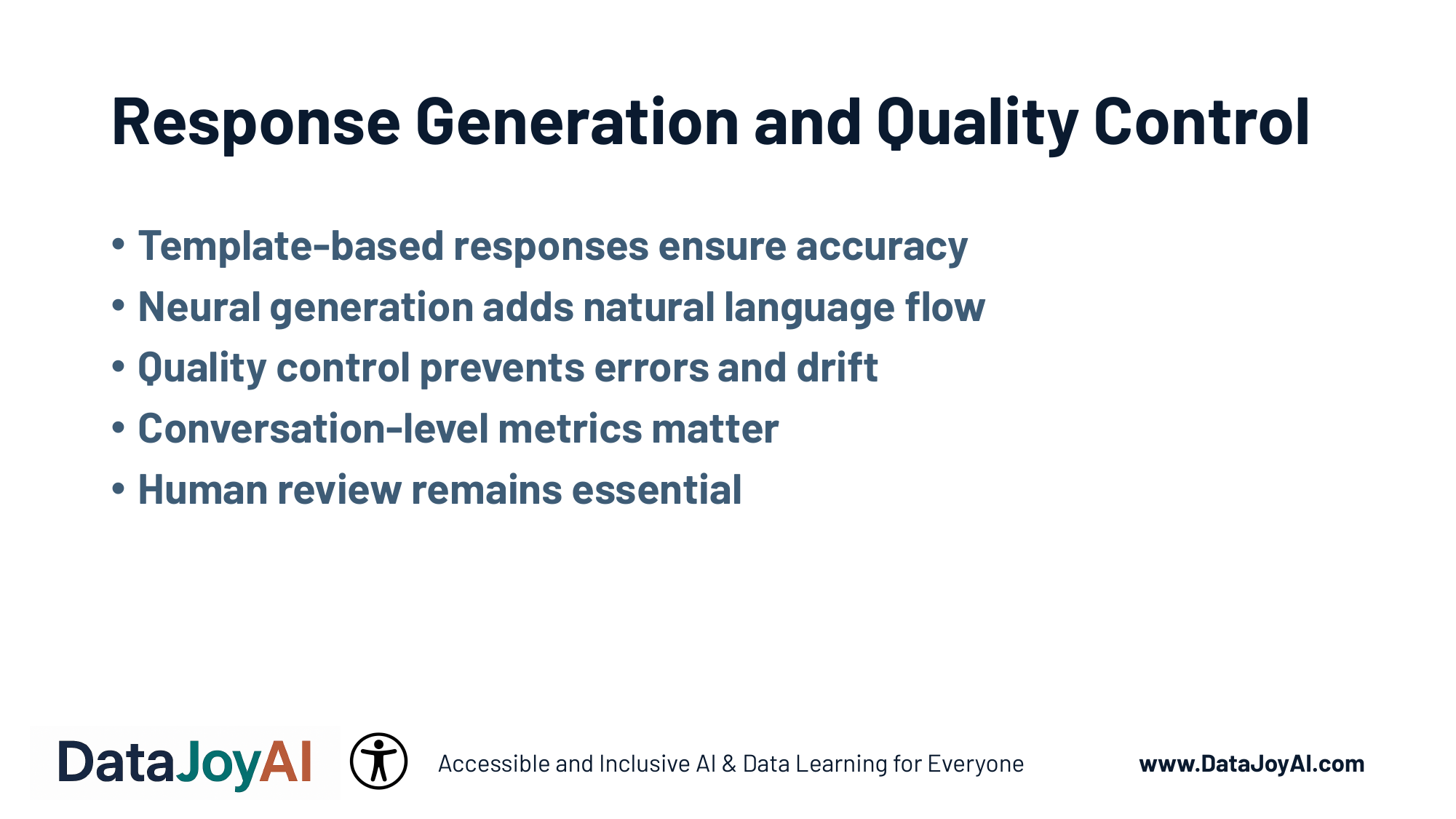

# Response Generation and Quality Control
Template-based responses ensure accuracy
Neural generation adds natural language flow
Quality control prevents errors and drift
Conversation-level metrics matter
Human review remains essential